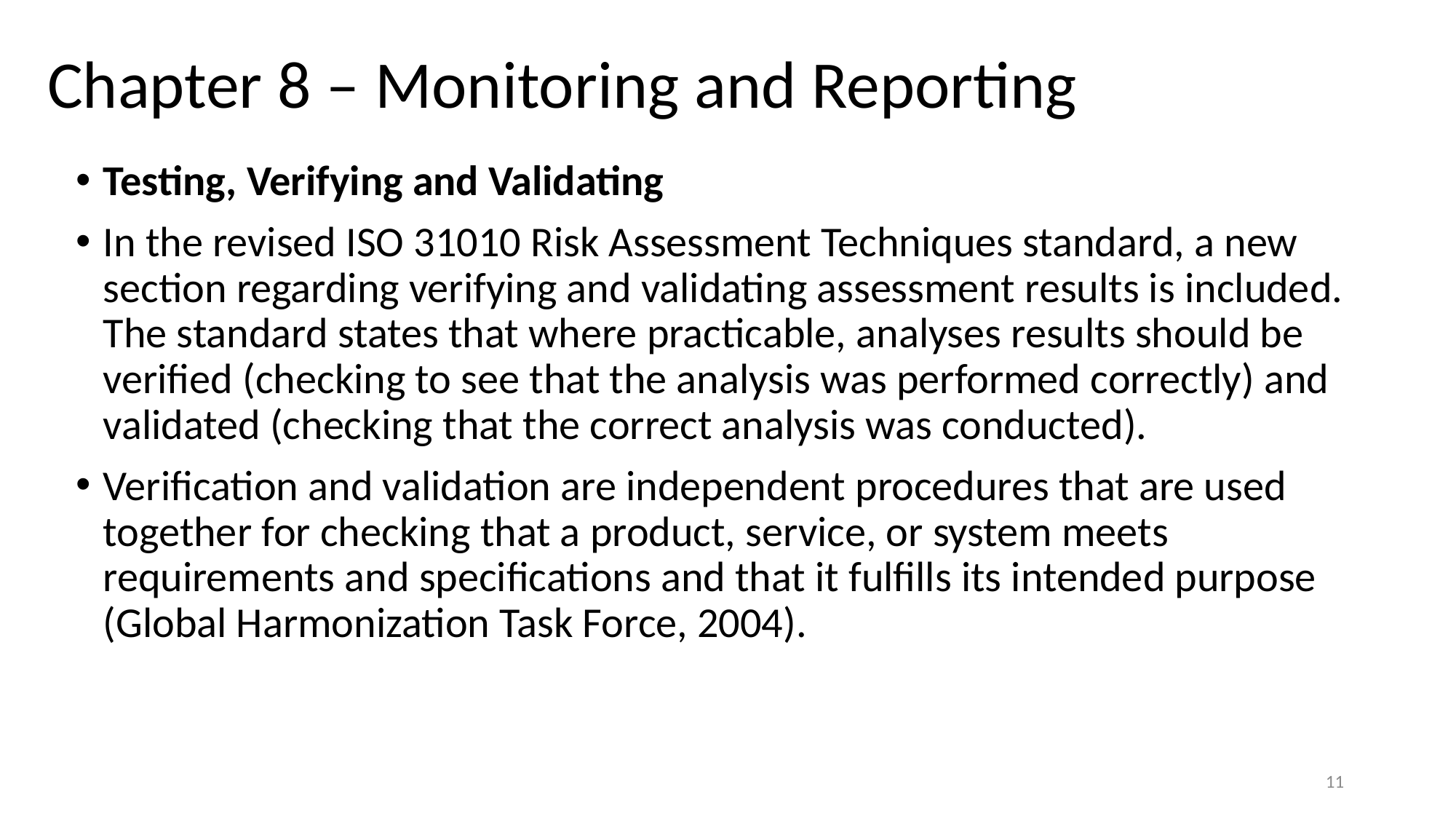

# Chapter 8 – Monitoring and Reporting
Testing, Verifying and Validating
In the revised ISO 31010 Risk Assessment Techniques standard, a new section regarding verifying and validating assessment results is included.  The standard states that where practicable, analyses results should be verified (checking to see that the analysis was performed correctly) and validated (checking that the correct analysis was conducted).
Verification and validation are independent procedures that are used together for checking that a product, service, or system meets requirements and specifications and that it fulfills its intended purpose (Global Harmonization Task Force, 2004).
11